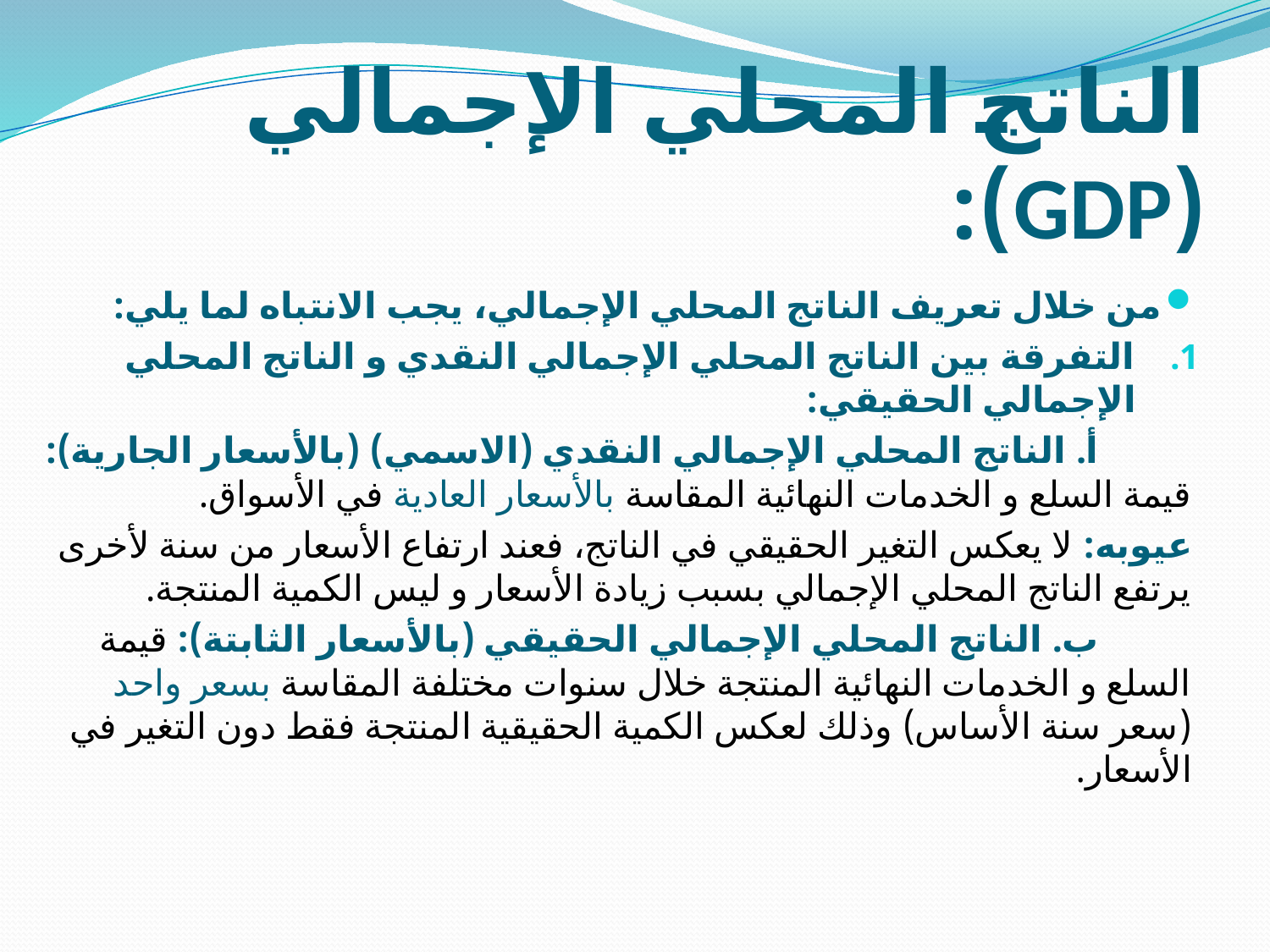

# الناتج المحلي الإجمالي (GDP):
من خلال تعريف الناتج المحلي الإجمالي، يجب الانتباه لما يلي:
التفرقة بين الناتج المحلي الإجمالي النقدي و الناتج المحلي الإجمالي الحقيقي:
          أ. الناتج المحلي الإجمالي النقدي (الاسمي) (بالأسعار الجارية): قيمة السلع و الخدمات النهائية المقاسة بالأسعار العادية في الأسواق.
عيوبه: لا يعكس التغير الحقيقي في الناتج، فعند ارتفاع الأسعار من سنة لأخرى يرتفع الناتج المحلي الإجمالي بسبب زيادة الأسعار و ليس الكمية المنتجة.
          ب. الناتج المحلي الإجمالي الحقيقي (بالأسعار الثابتة): قيمة السلع و الخدمات النهائية المنتجة خلال سنوات مختلفة المقاسة بسعر واحد (سعر سنة الأساس) وذلك لعكس الكمية الحقيقية المنتجة فقط دون التغير في الأسعار.